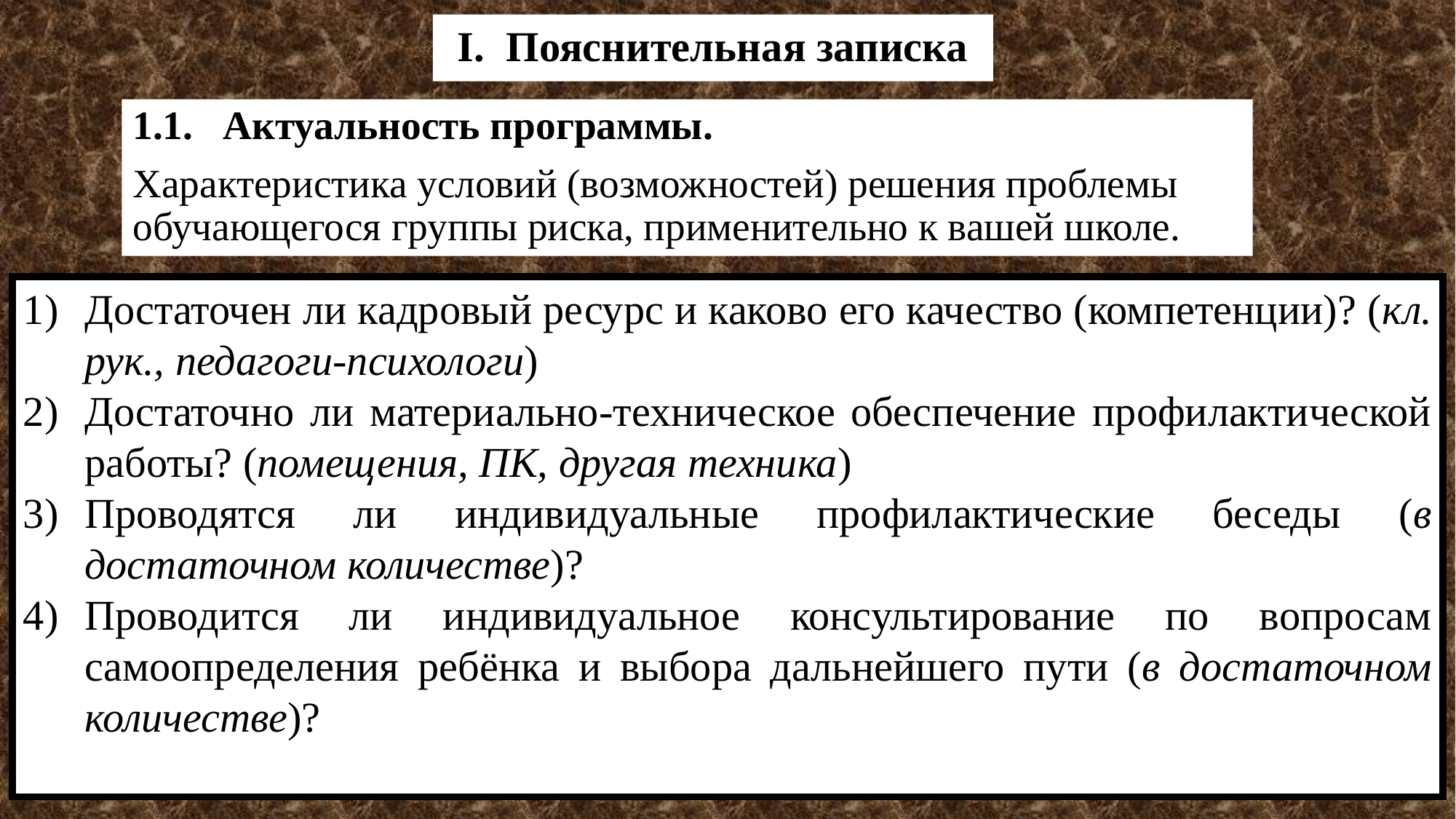

# I.  Пояснительная записка
1.1.   Актуальность программы.
Характеристика условий (возможностей) решения проблемы обучающегося группы риска, применительно к вашей школе.

Достаточен ли кадровый ресурс и каково его качество (компетенции)? (кл. рук., педагоги-психологи)
Достаточно ли материально-техническое обеспечение профилактической работы? (помещения, ПК, другая техника)
Проводятся ли индивидуальные профилактические беседы (в достаточном количестве)?
Проводится ли индивидуальное консультирование по вопросам самоопределения ребёнка и выбора дальнейшего пути (в достаточном количестве)?